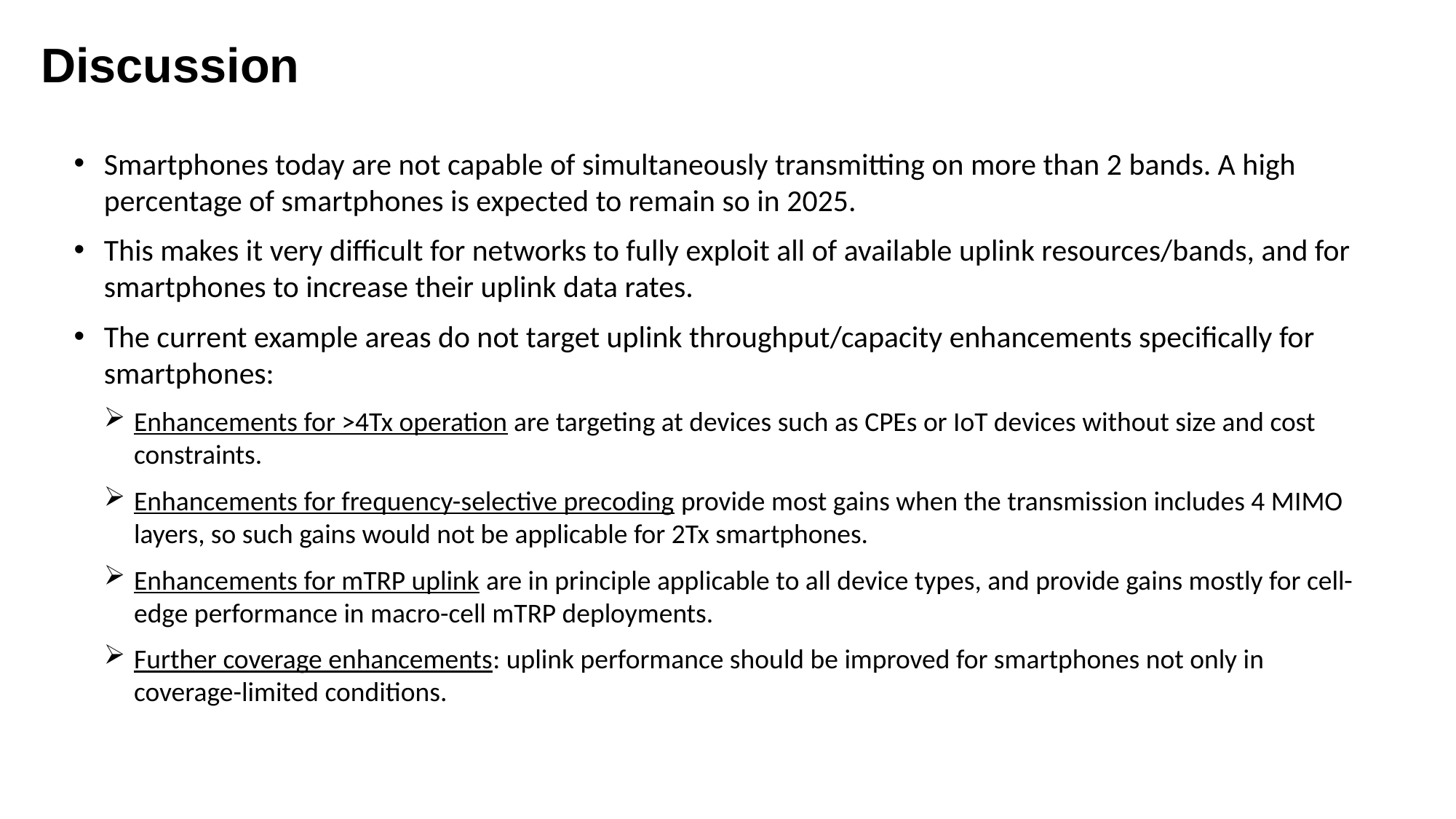

Discussion
Smartphones today are not capable of simultaneously transmitting on more than 2 bands. A high percentage of smartphones is expected to remain so in 2025.
This makes it very difficult for networks to fully exploit all of available uplink resources/bands, and for smartphones to increase their uplink data rates.
The current example areas do not target uplink throughput/capacity enhancements specifically for smartphones:
Enhancements for >4Tx operation are targeting at devices such as CPEs or IoT devices without size and cost constraints.
Enhancements for frequency-selective precoding provide most gains when the transmission includes 4 MIMO layers, so such gains would not be applicable for 2Tx smartphones.
Enhancements for mTRP uplink are in principle applicable to all device types, and provide gains mostly for cell-edge performance in macro-cell mTRP deployments.
Further coverage enhancements: uplink performance should be improved for smartphones not only in coverage-limited conditions.